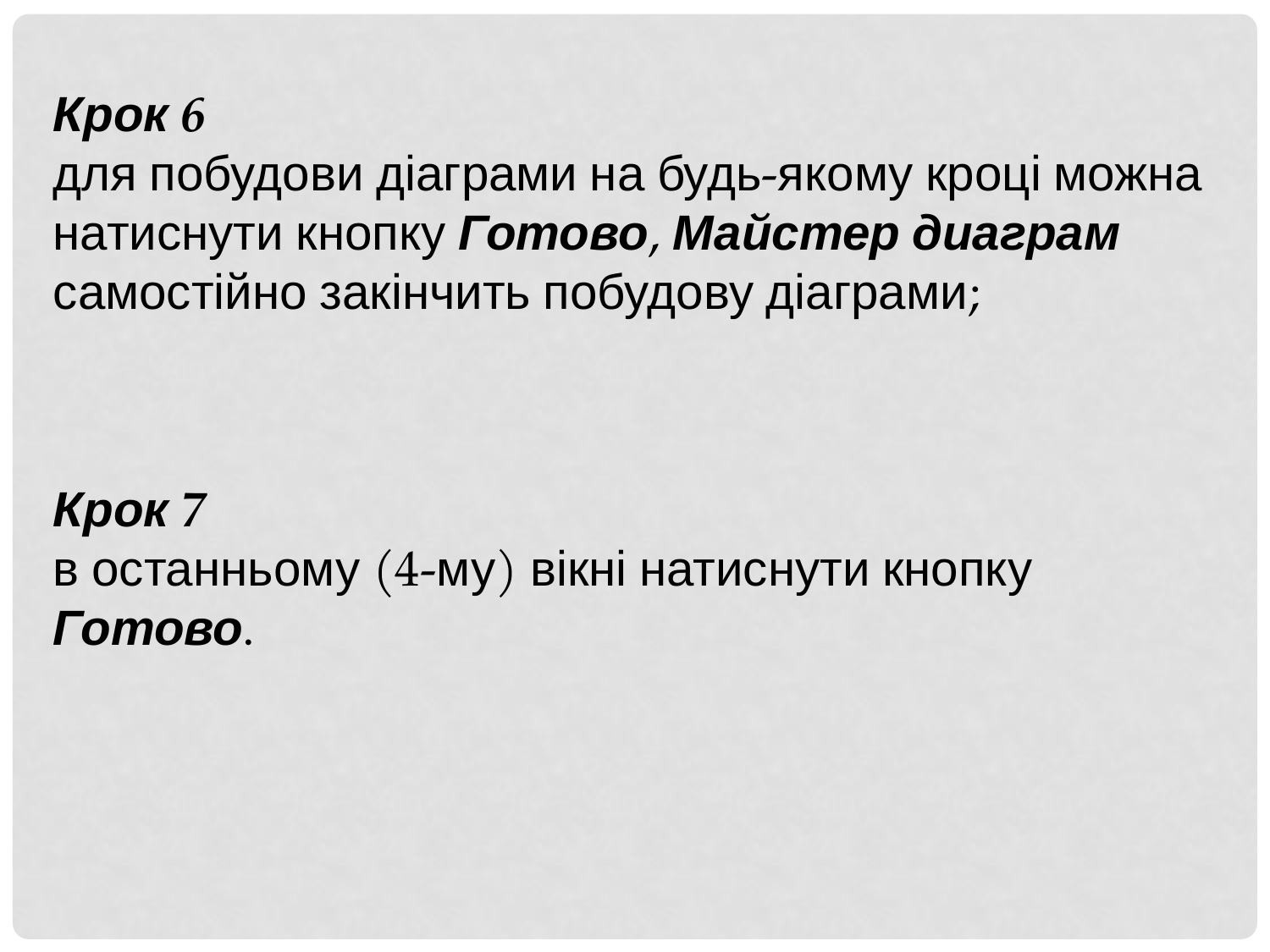

Крок 6
для побудови діаграми на будь-якому кроці можна натиснути кнопку Готово, Майстер диаграм самостійно закінчить побудову діаграми;
Крок 7
в останньому (4-му) вікні натиснути кнопку Готово.